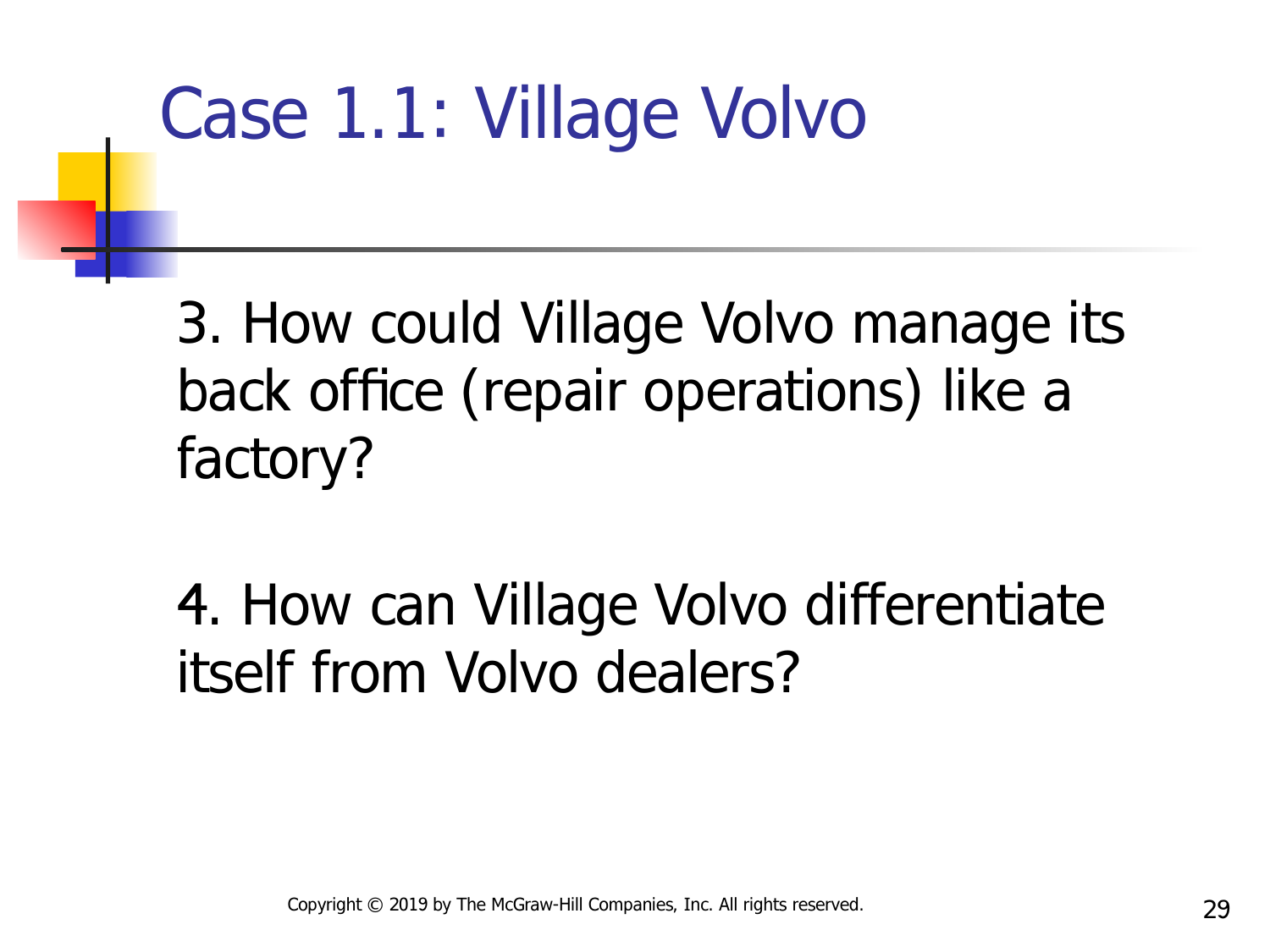

# Case 1.1: Village Volvo
3. How could Village Volvo manage its back office (repair operations) like a factory?
4. How can Village Volvo differentiate itself from Volvo dealers?

29
Copyright © 2019 by The McGraw-Hill Companies, Inc. All rights reserved.